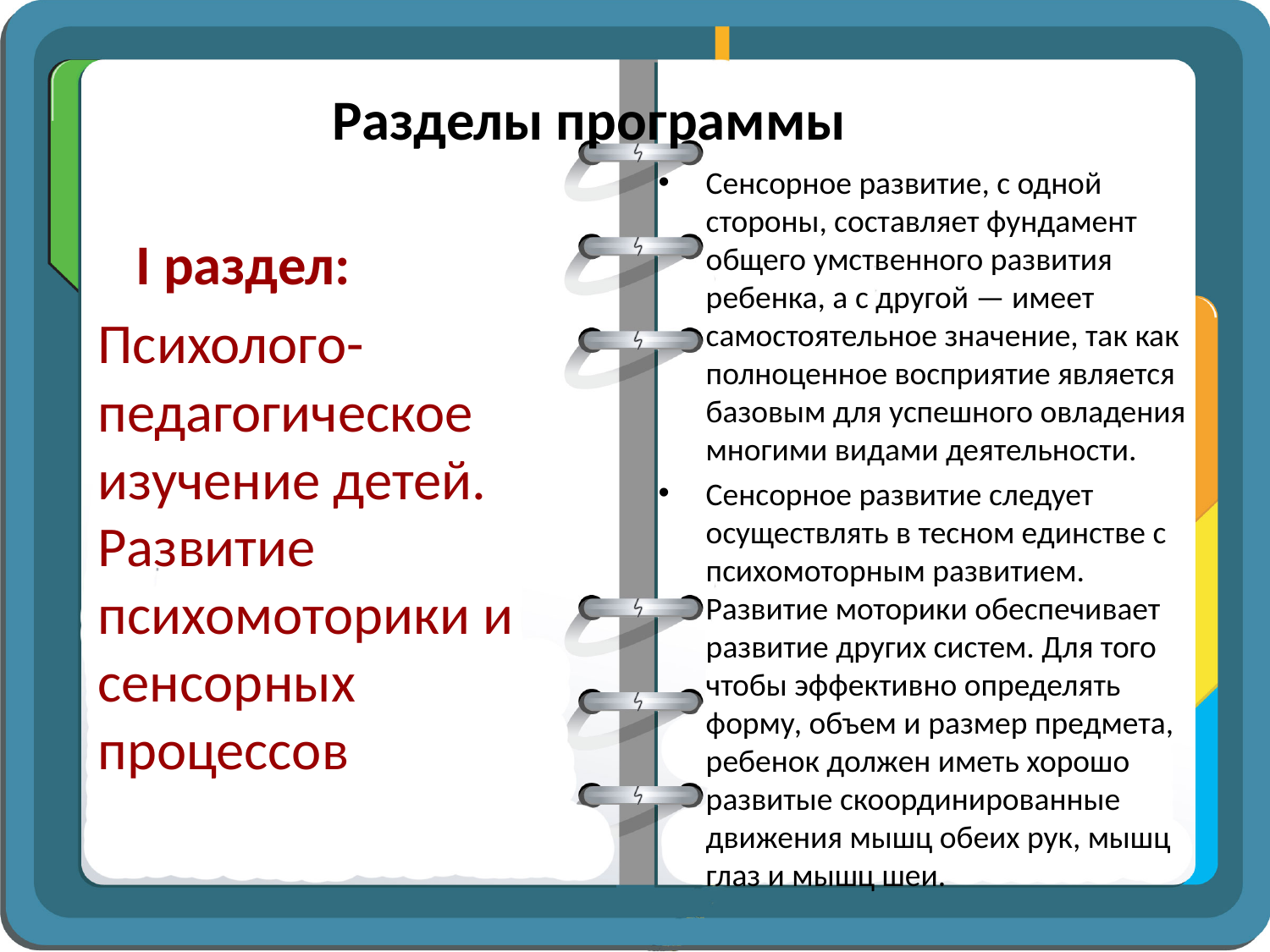

# Разделы программы
Сенсорное развитие, с одной стороны, составляет фундамент общего умственного развития ребенка, а с другой — имеет самостоятельное значение, так как полноценное восприятие является базовым для успешного овладения многими видами деятельности.
Сенсорное развитие следует осуществлять в тесном единстве с психомоторным развитием. Развитие моторики обеспечивает развитие других систем. Для того чтобы эффективно определять форму, объем и размер предмета, ребенок должен иметь хорошо развитые скоординированные движения мышц обеих рук, мышц глаз и мышц шеи.

   I раздел:
Психолого-педагогическое изучение детей. Развитие психомоторики и сенсорных процессов